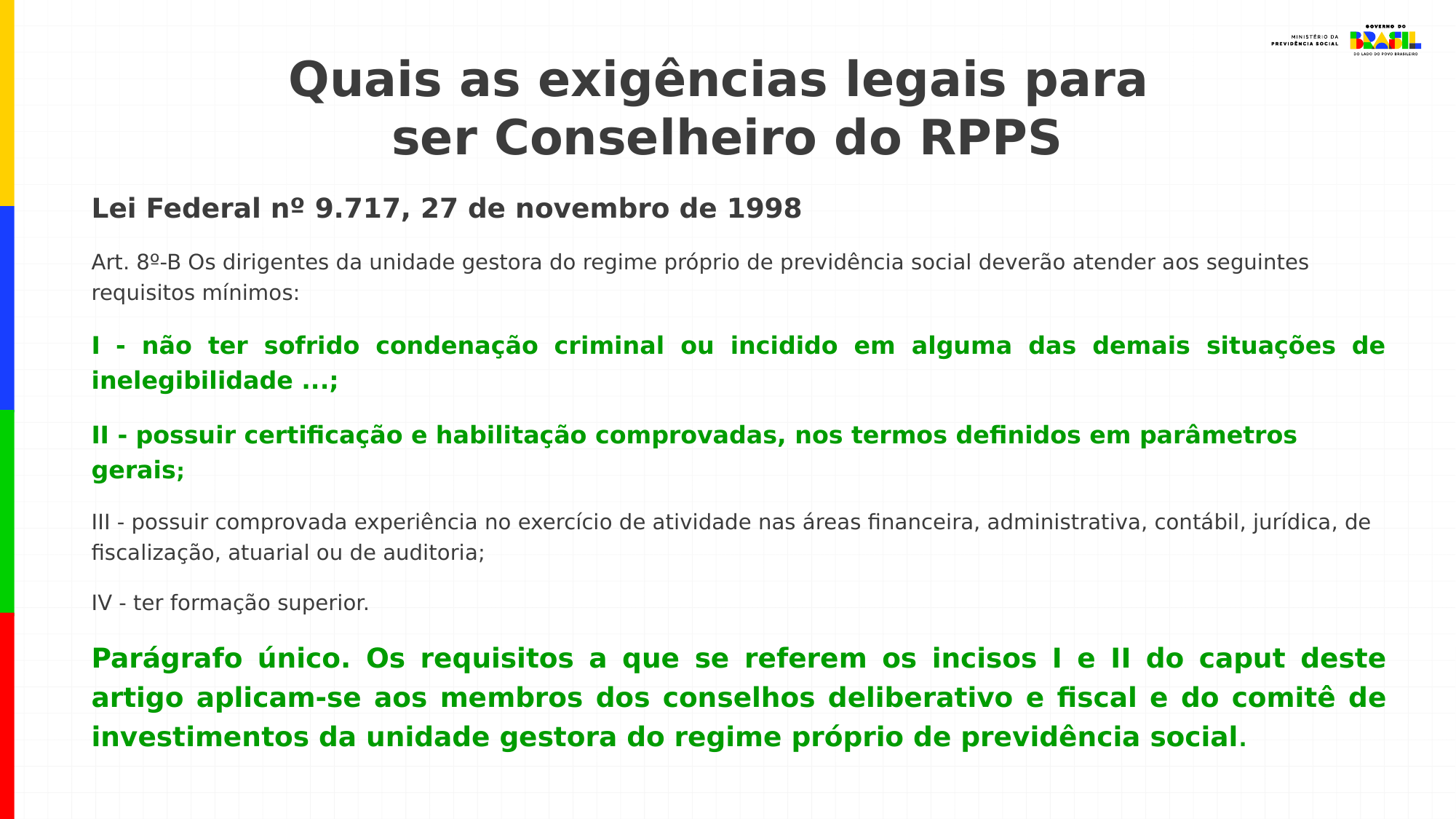

# Quais as exigências legais para ser Conselheiro do RPPS

Lei Federal nº 9.717, 27 de novembro de 1998
Art. 8º-B Os dirigentes da unidade gestora do regime próprio de previdência social deverão atender aos seguintes requisitos mínimos:
I - não ter sofrido condenação criminal ou incidido em alguma das demais situações de inelegibilidade ...;
II - possuir certificação e habilitação comprovadas, nos termos definidos em parâmetros gerais;
III - possuir comprovada experiência no exercício de atividade nas áreas financeira, administrativa, contábil, jurídica, de fiscalização, atuarial ou de auditoria;
IV - ter formação superior.
Parágrafo único. Os requisitos a que se referem os incisos I e II do caput deste artigo aplicam-se aos membros dos conselhos deliberativo e fiscal e do comitê de investimentos da unidade gestora do regime próprio de previdência social.